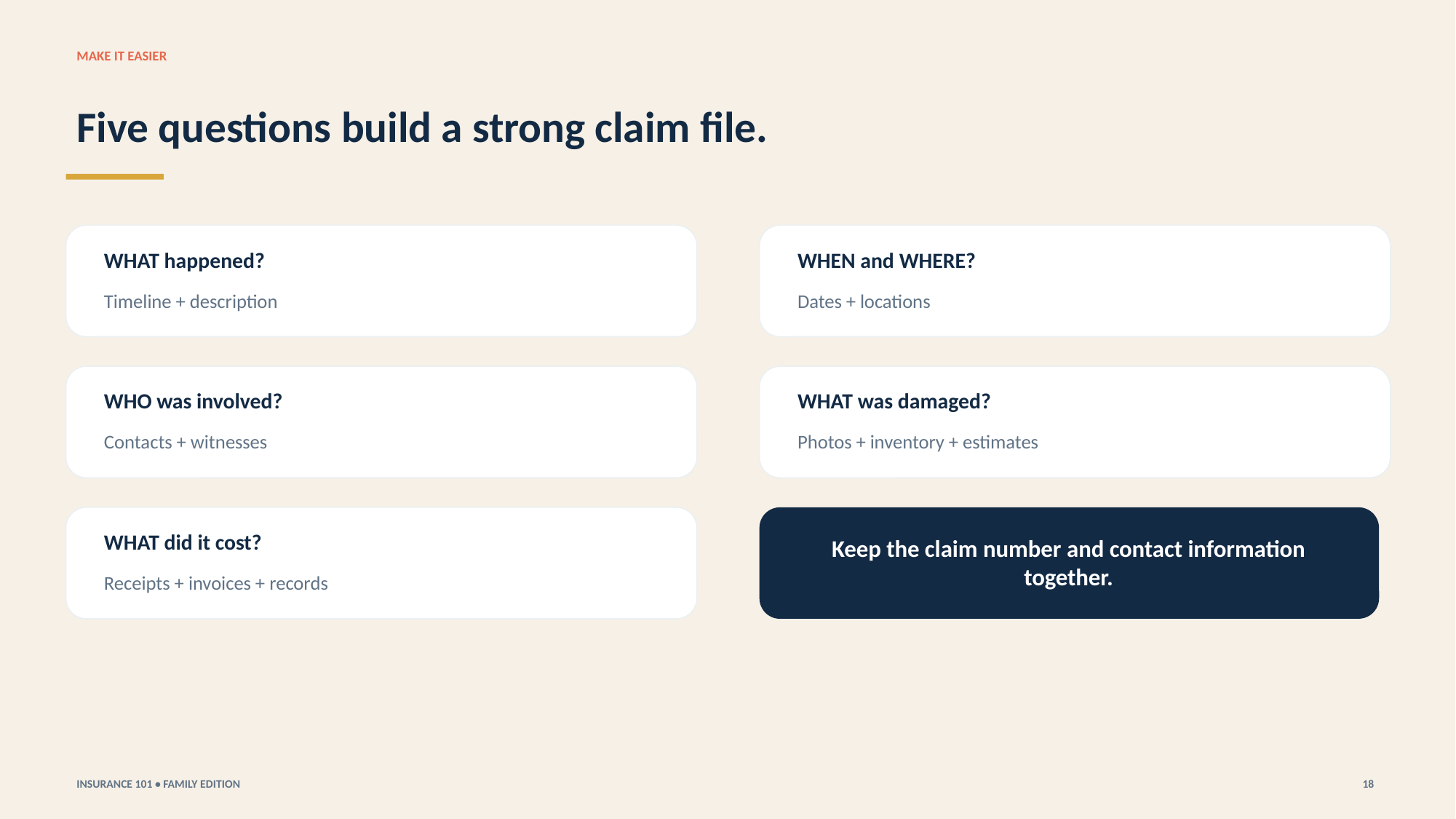

MAKE IT EASIER
Five questions build a strong claim file.

WHAT happened?
WHEN and WHERE?
Timeline + description
Dates + locations

WHO was involved?
WHAT was damaged?
Contacts + witnesses
Photos + inventory + estimates

WHAT did it cost?
Keep the claim number and contact information together.
Receipts + invoices + records
INSURANCE 101 • FAMILY EDITION
18